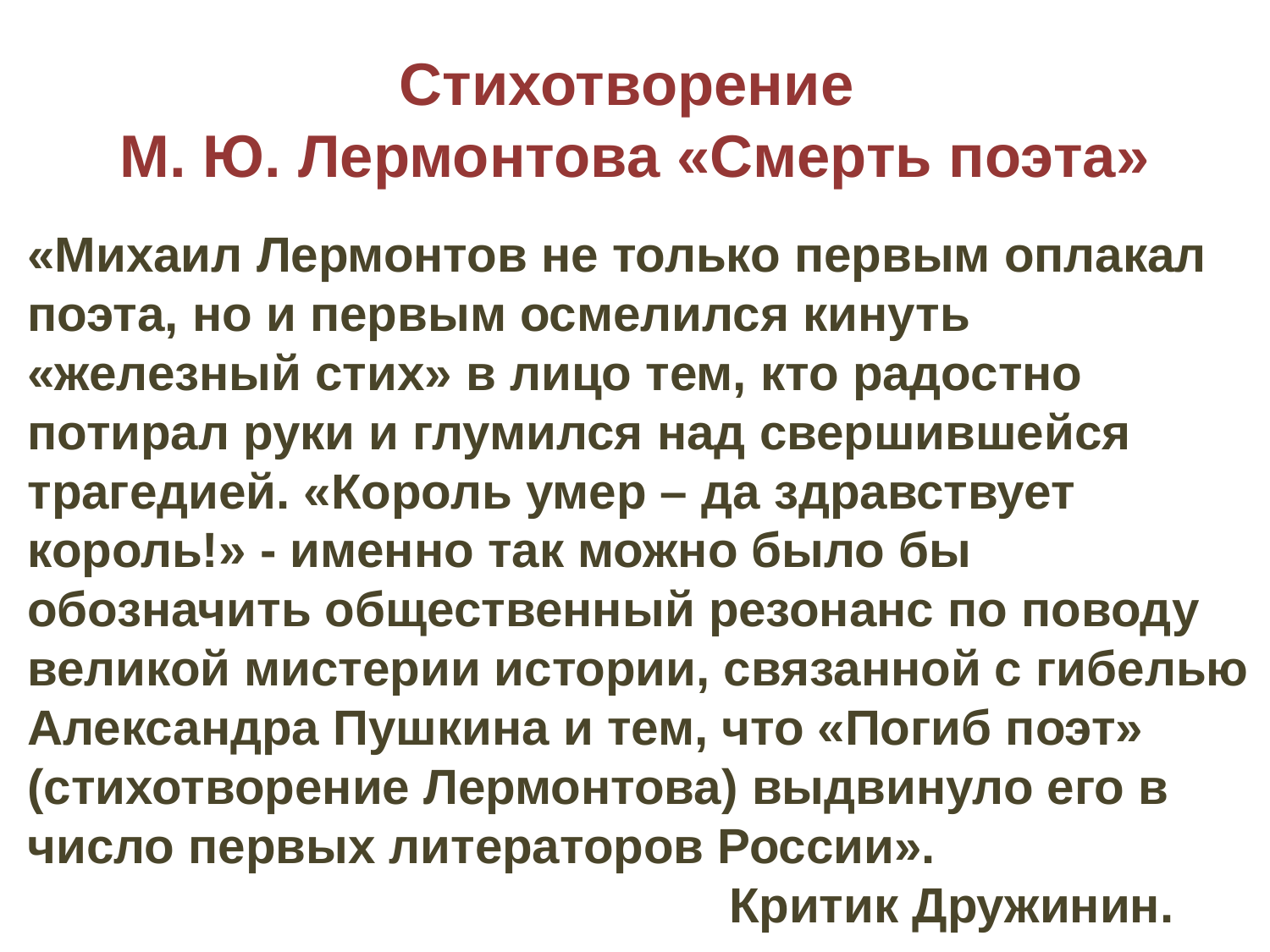

# Стихотворение М. Ю. Лермонтова «Смерть поэта»
«Михаил Лермонтов не только первым оплакал поэта, но и первым осмелился кинуть «железный стих» в лицо тем, кто радостно потирал руки и глумился над свершившейся трагедией. «Король умер – да здравствует король!» - именно так можно было бы обозначить общественный резонанс по поводу великой мистерии истории, связанной с гибелью Александра Пушкина и тем, что «Погиб поэт» (стихотворение Лермонтова) выдвинуло его в число первых литераторов России».
                                                   Критик Дружинин.